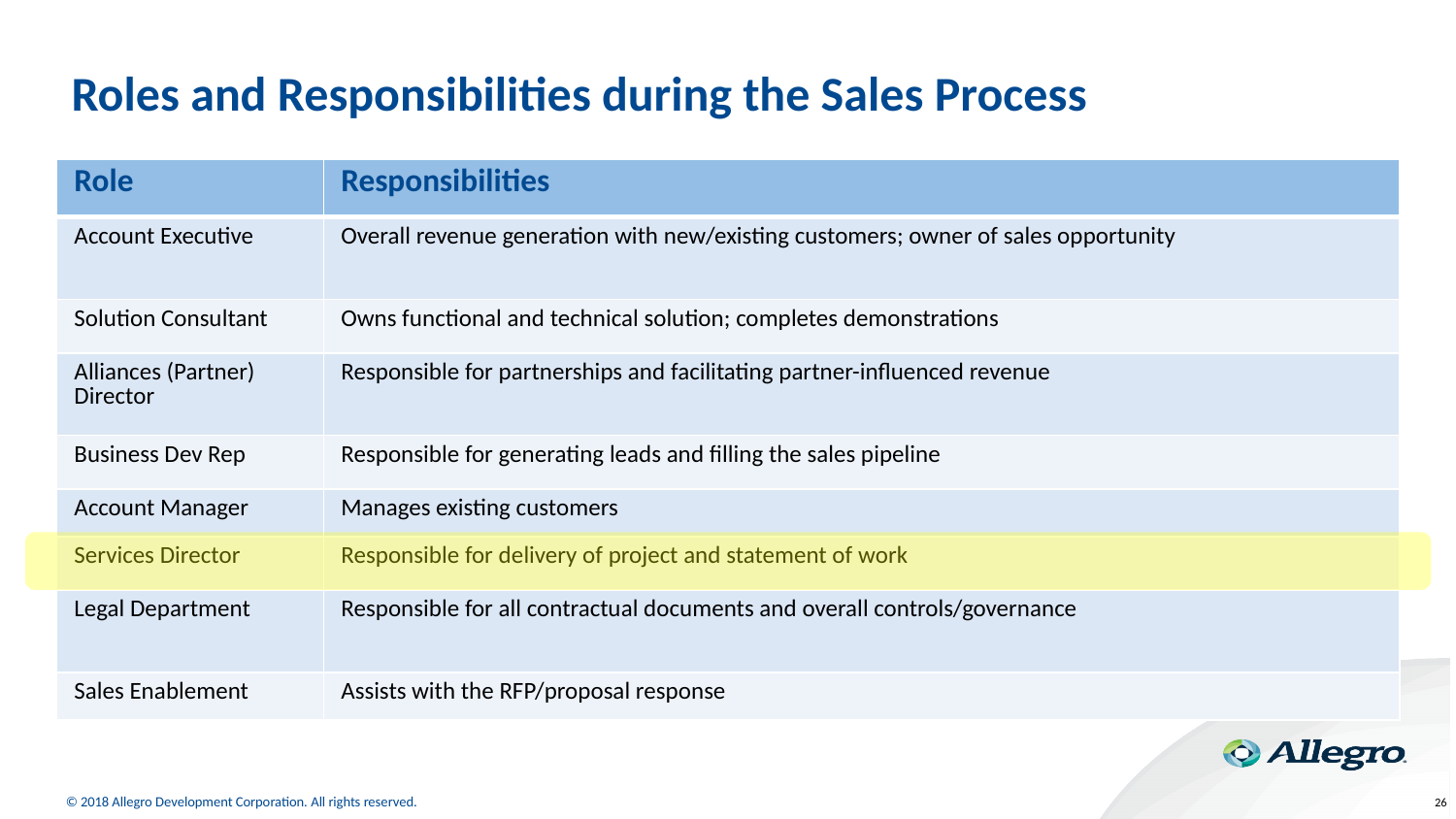

# Roles and Responsibilities during the Sales Process
| Role | Responsibilities |
| --- | --- |
| Account Executive | Overall revenue generation with new/existing customers; owner of sales opportunity |
| Solution Consultant | Owns functional and technical solution; completes demonstrations |
| Alliances (Partner) Director | Responsible for partnerships and facilitating partner-influenced revenue |
| Business Dev Rep | Responsible for generating leads and filling the sales pipeline |
| Account Manager | Manages existing customers |
| Services Director | Responsible for delivery of project and statement of work |
| Legal Department | Responsible for all contractual documents and overall controls/governance |
| Sales Enablement | Assists with the RFP/proposal response |